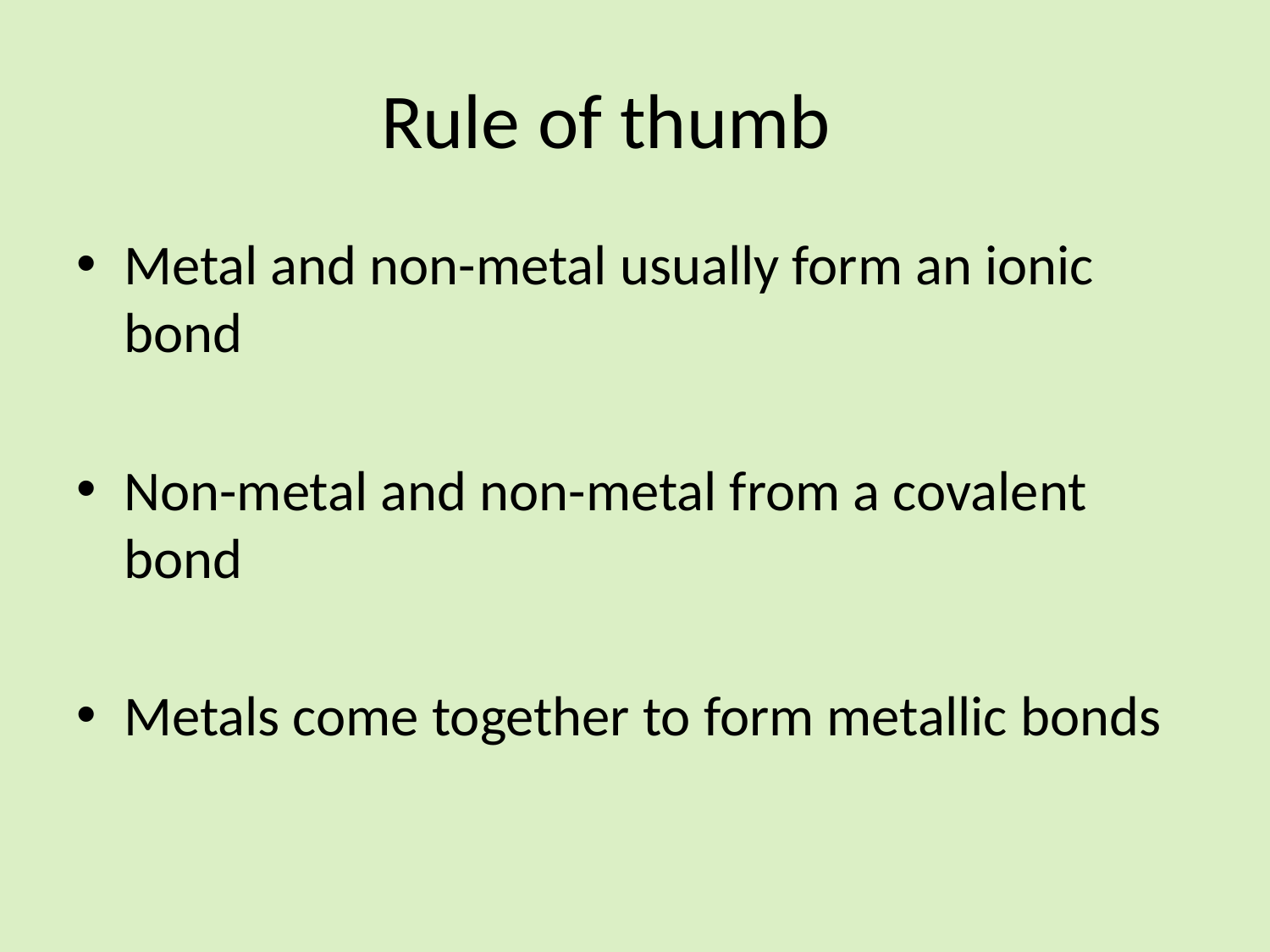

# Rule of thumb
Metal and non-metal usually form an ionic bond

Non-metal and non-metal from a covalent bond

Metals come together to form metallic bonds